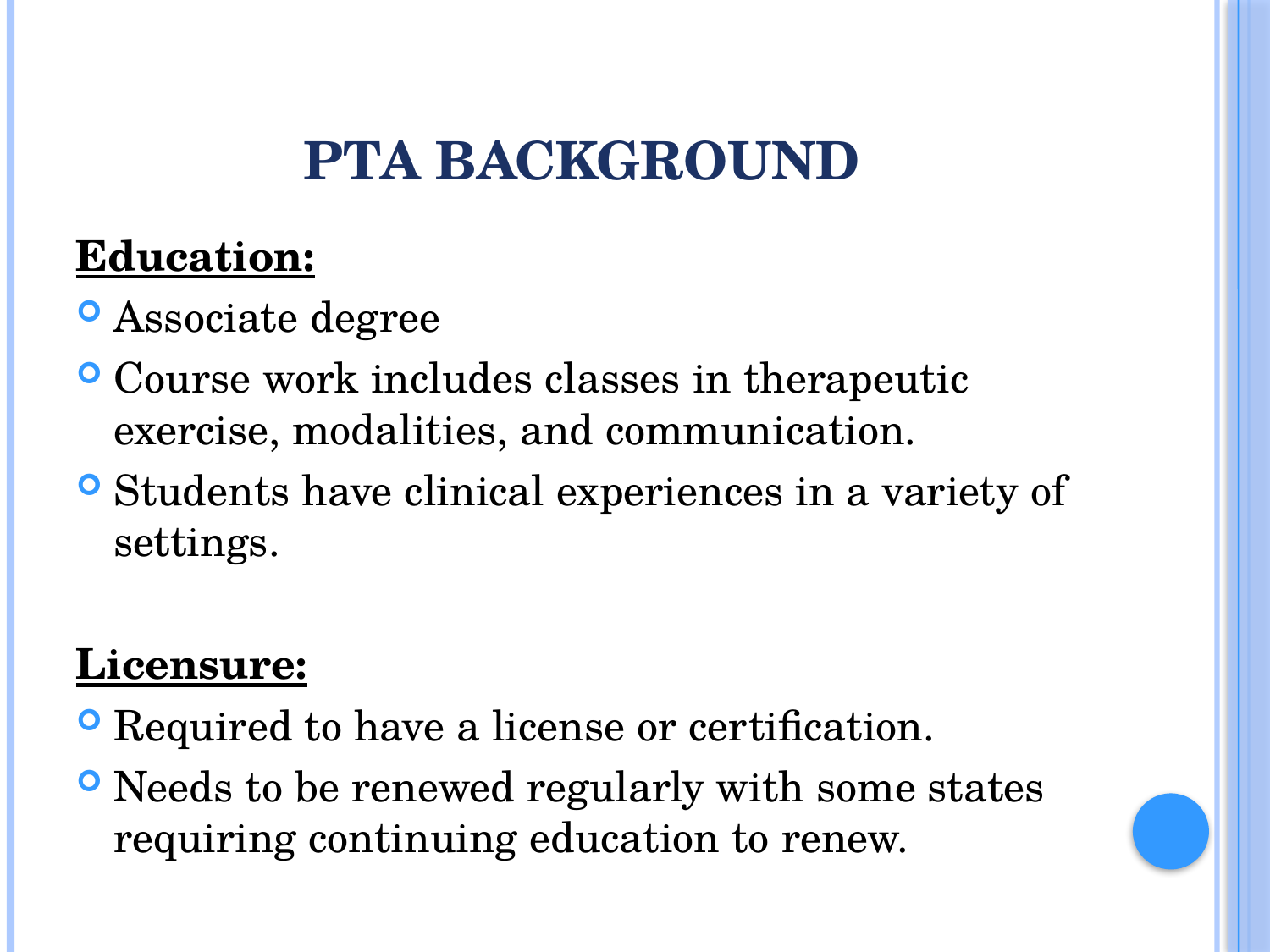

# PTA Background
Education:
Associate degree
Course work includes classes in therapeutic exercise, modalities, and communication.
Students have clinical experiences in a variety of settings.

Licensure:
Required to have a license or certification.
Needs to be renewed regularly with some states requiring continuing education to renew.